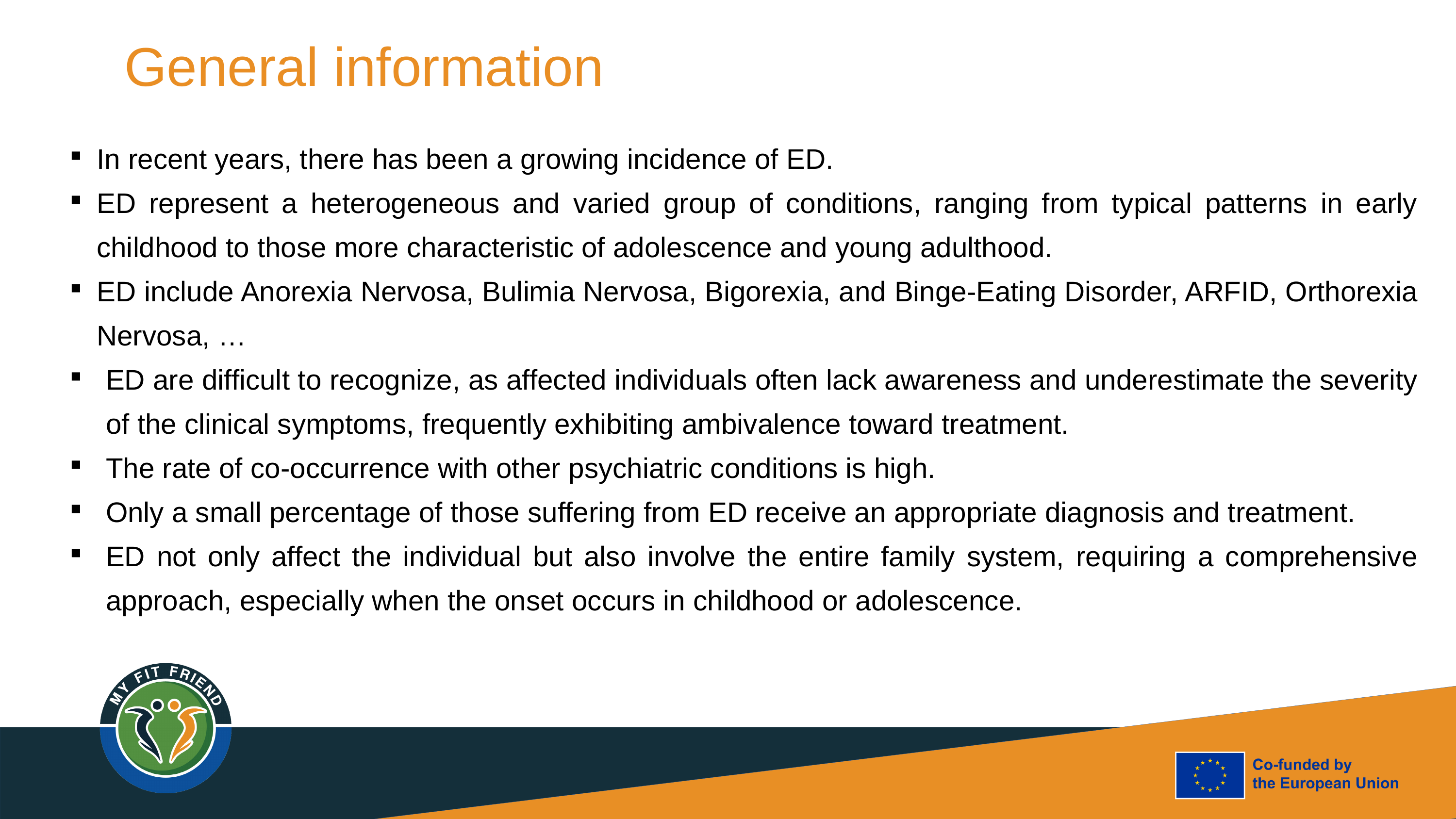

# General information
In recent years, there has been a growing incidence of ED.
ED represent a heterogeneous and varied group of conditions, ranging from typical patterns in early childhood to those more characteristic of adolescence and young adulthood.
ED include Anorexia Nervosa, Bulimia Nervosa, Bigorexia, and Binge-Eating Disorder, ARFID, Orthorexia Nervosa, …
ED are difficult to recognize, as affected individuals often lack awareness and underestimate the severity of the clinical symptoms, frequently exhibiting ambivalence toward treatment.
The rate of co-occurrence with other psychiatric conditions is high.
Only a small percentage of those suffering from ED receive an appropriate diagnosis and treatment.
ED not only affect the individual but also involve the entire family system, requiring a comprehensive approach, especially when the onset occurs in childhood or adolescence.